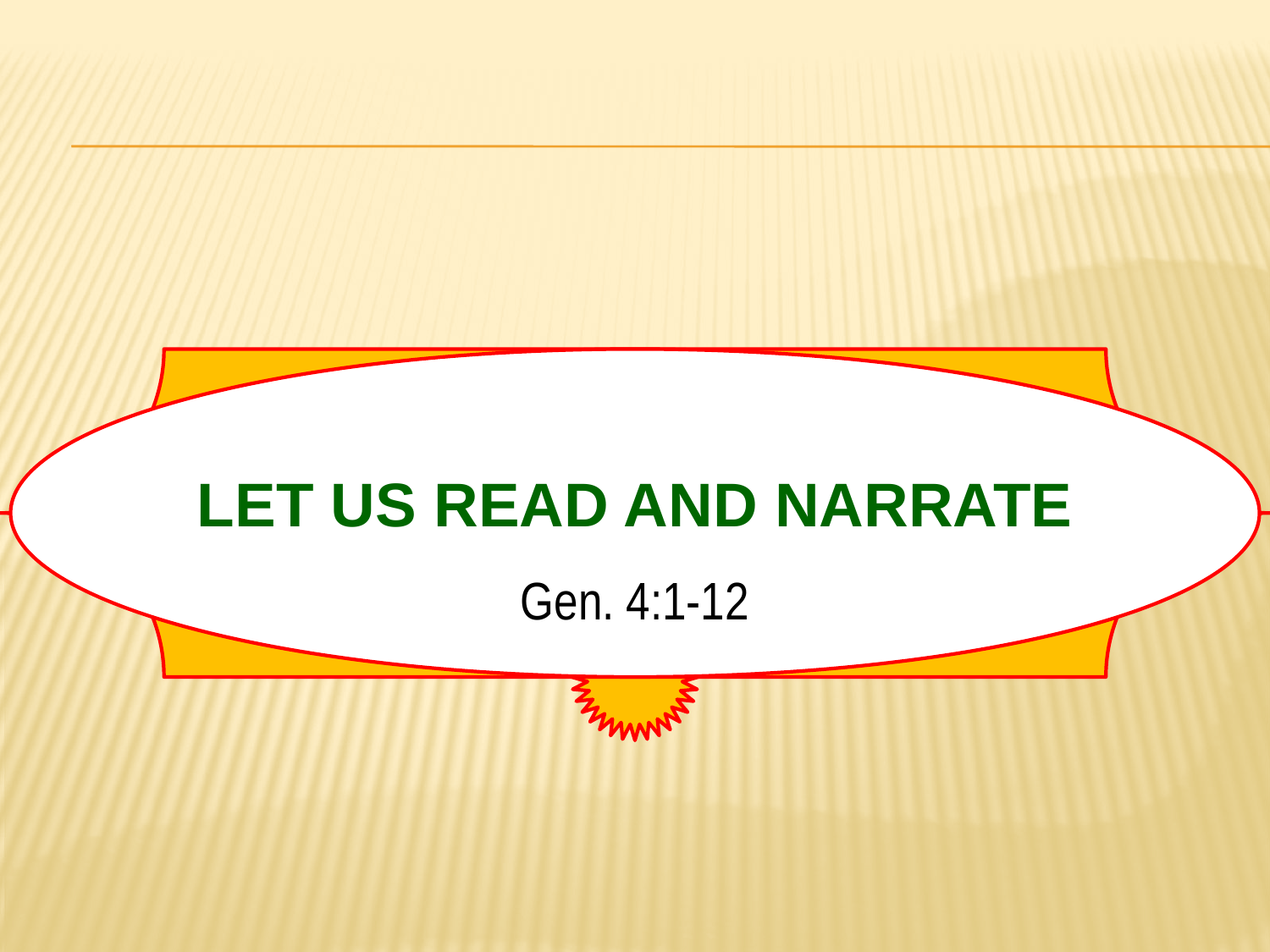

# Let us read and narrate
Gen. 4:1-12